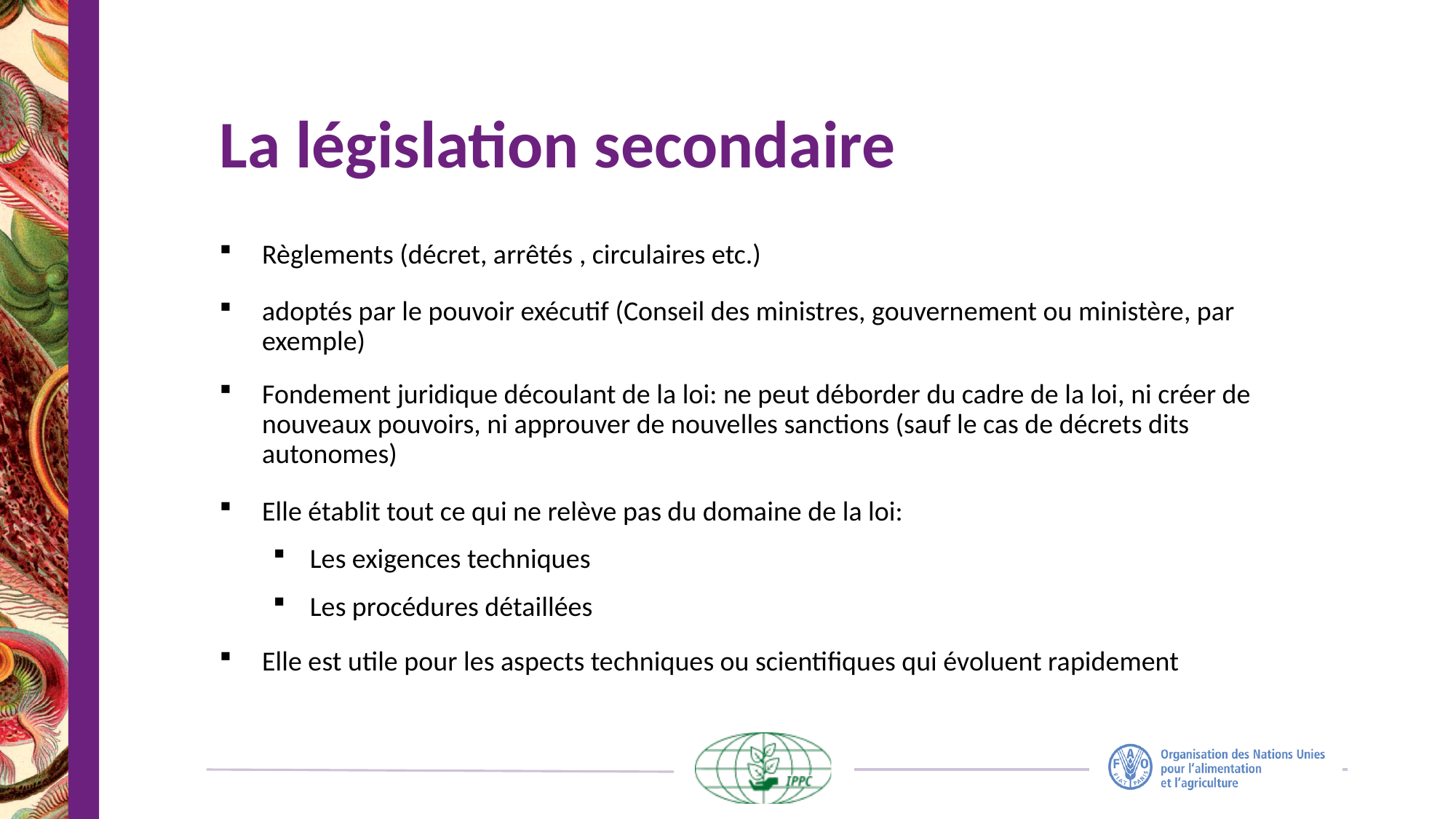

La législation secondaire
Règlements (décret, arrêtés , circulaires etc.)
adoptés par le pouvoir exécutif (Conseil des ministres, gouvernement ou ministère, par exemple)
Fondement juridique découlant de la loi: ne peut déborder du cadre de la loi, ni créer de nouveaux pouvoirs, ni approuver de nouvelles sanctions (sauf le cas de décrets dits autonomes)
Elle établit tout ce qui ne relève pas du domaine de la loi:
Les exigences techniques
Les procédures détaillées
Elle est utile pour les aspects techniques ou scientifiques qui évoluent rapidement